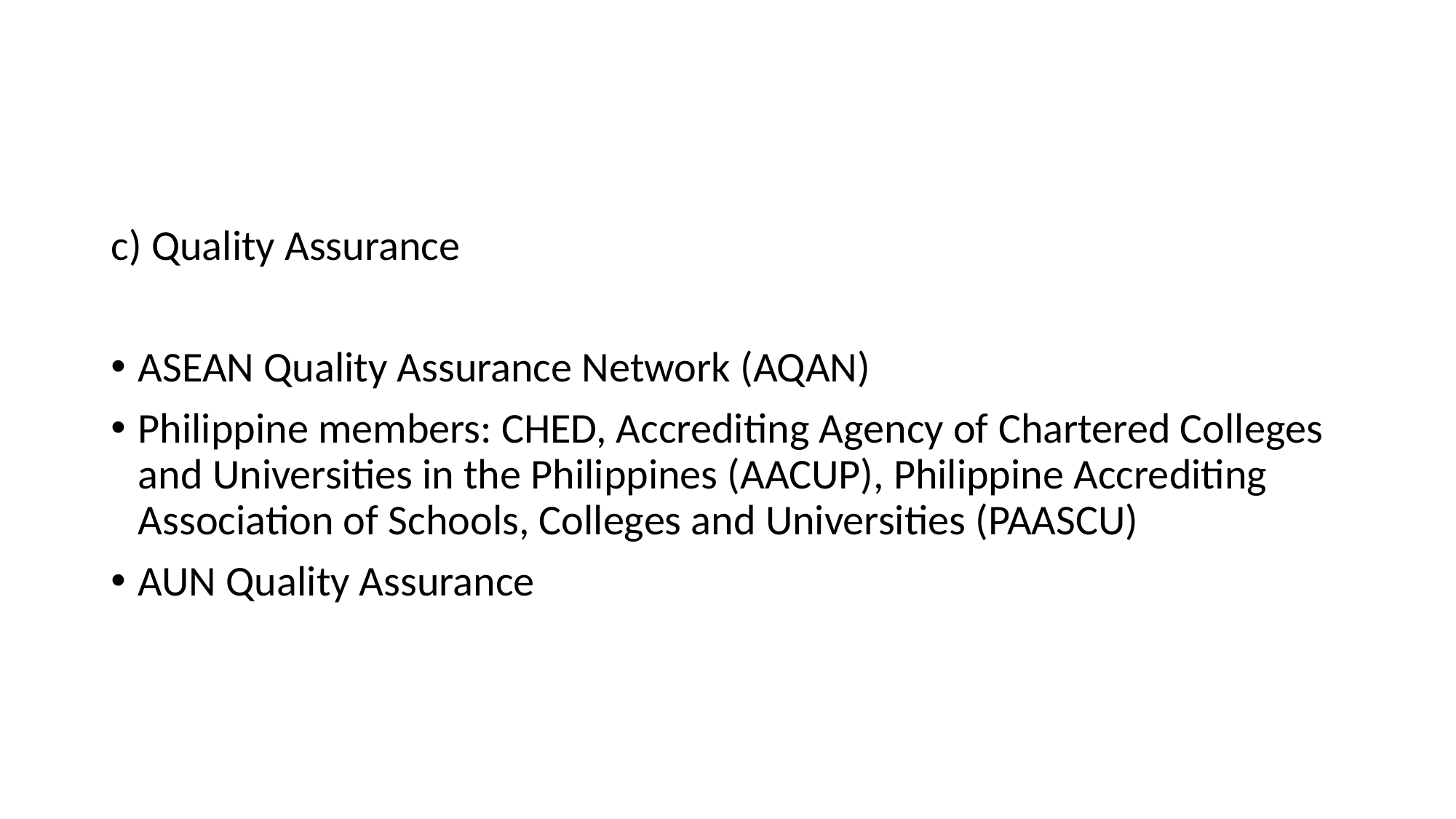

#
c) Quality Assurance

ASEAN Quality Assurance Network (AQAN)
Philippine members: CHED, Accrediting Agency of Chartered Colleges and Universities in the Philippines (AACUP), Philippine Accrediting Association of Schools, Colleges and Universities (PAASCU)
AUN Quality Assurance